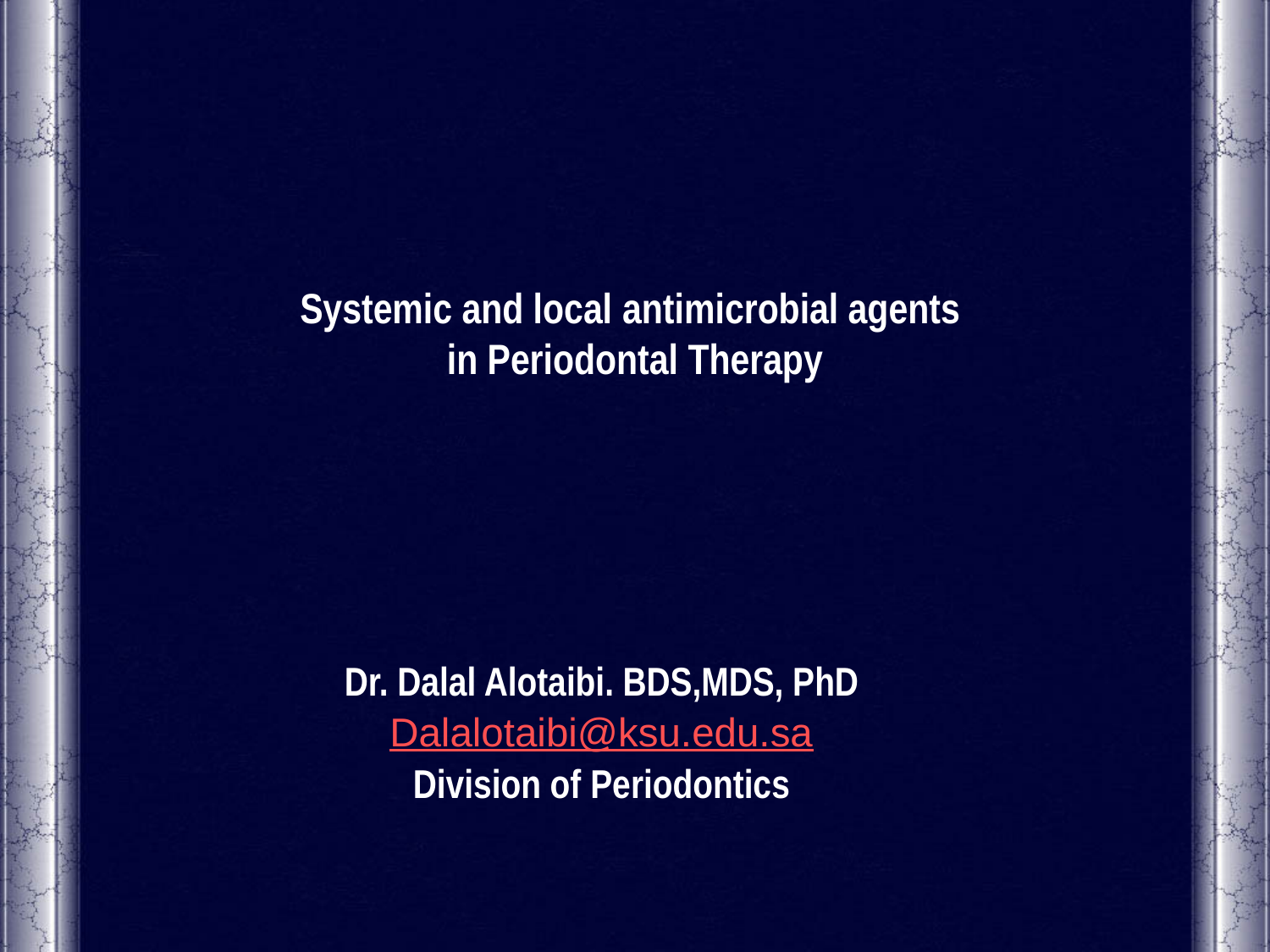

# Systemic and local antimicrobial agents in Periodontal Therapy
Dr. Dalal Alotaibi. BDS,MDS, PhD
Dalalotaibi@ksu.edu.sa
Division of Periodontics